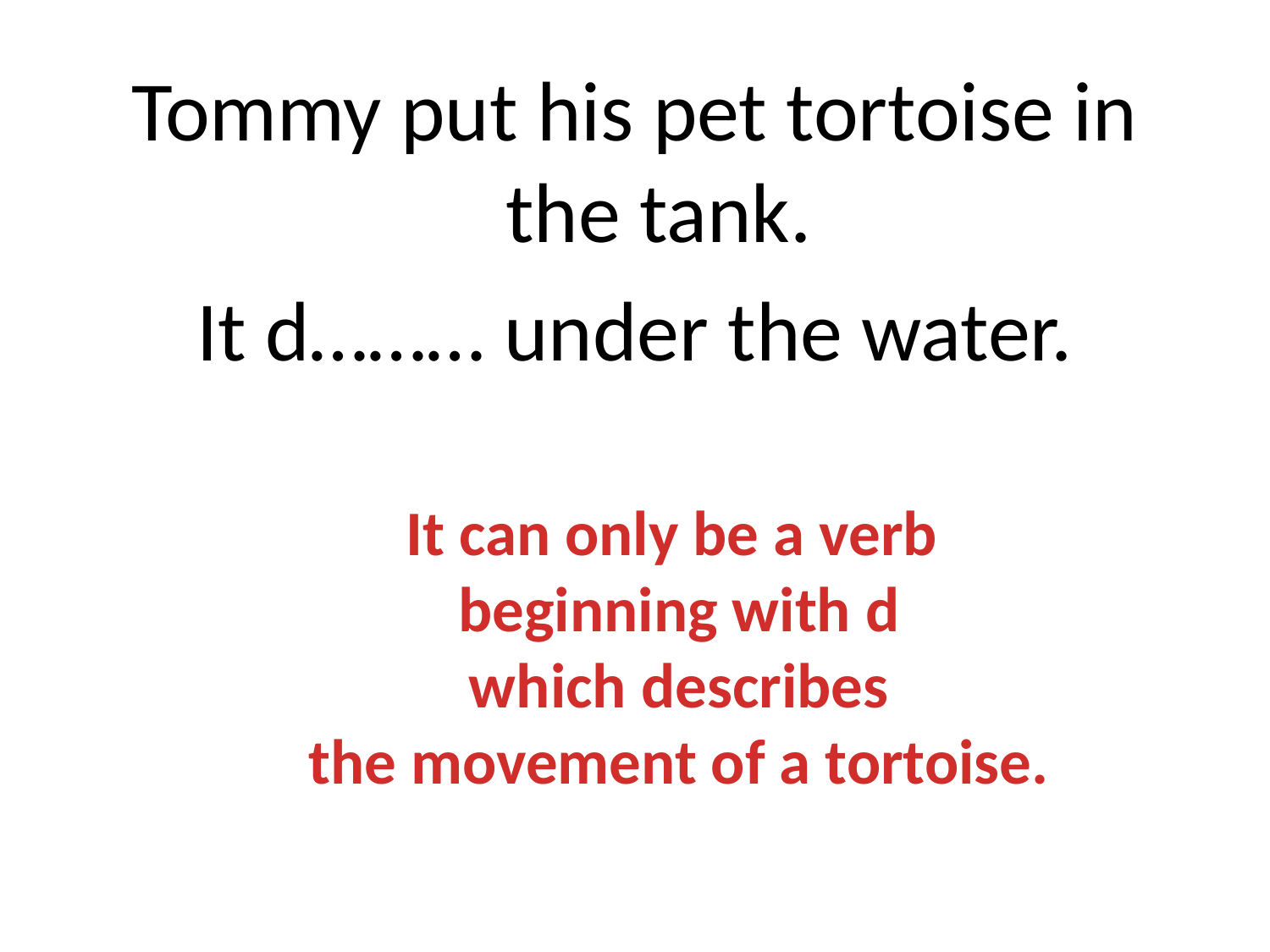

Tommy put his pet tortoise in the tank.
It d……… under the water.

It can only be a verb
 beginning with d
 which describes
 the movement of a tortoise.